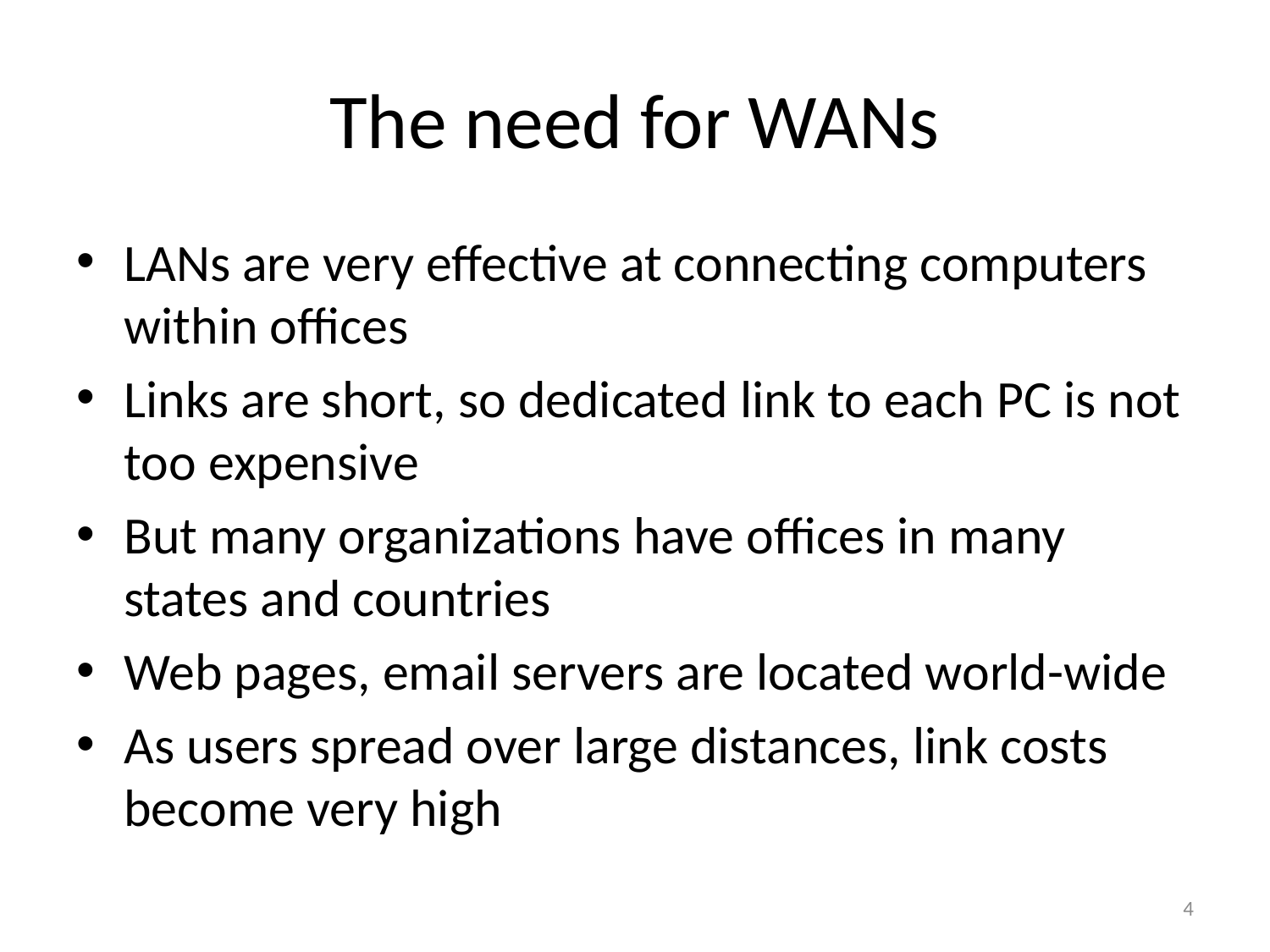

# The need for WANs
LANs are very effective at connecting computers within offices
Links are short, so dedicated link to each PC is not too expensive
But many organizations have offices in many states and countries
Web pages, email servers are located world-wide
As users spread over large distances, link costs become very high
4